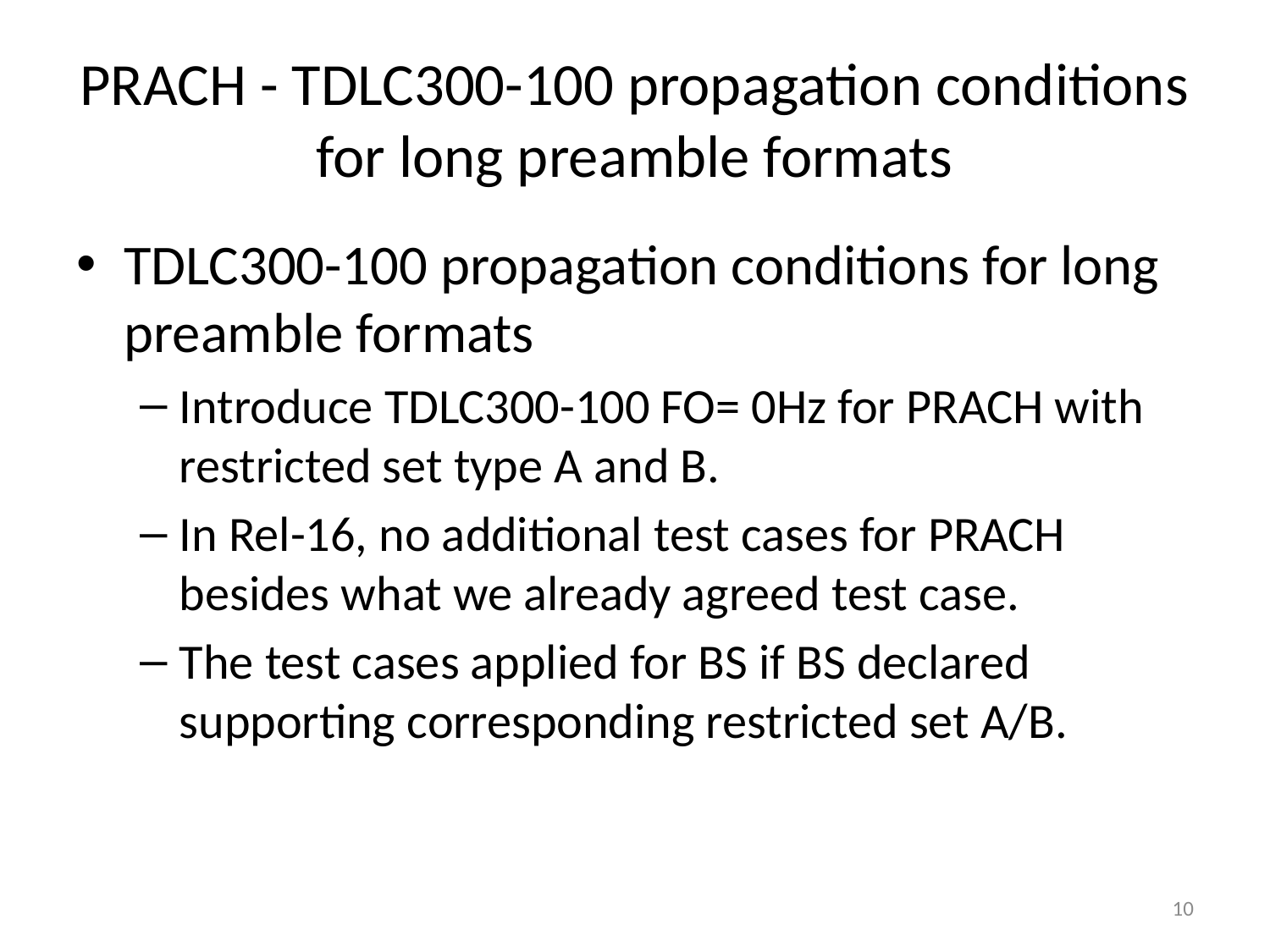

# PRACH - TDLC300-100 propagation conditions for long preamble formats
TDLC300-100 propagation conditions for long preamble formats
Introduce TDLC300-100 FO= 0Hz for PRACH with restricted set type A and B.
In Rel-16, no additional test cases for PRACH besides what we already agreed test case.
The test cases applied for BS if BS declared supporting corresponding restricted set A/B.

10